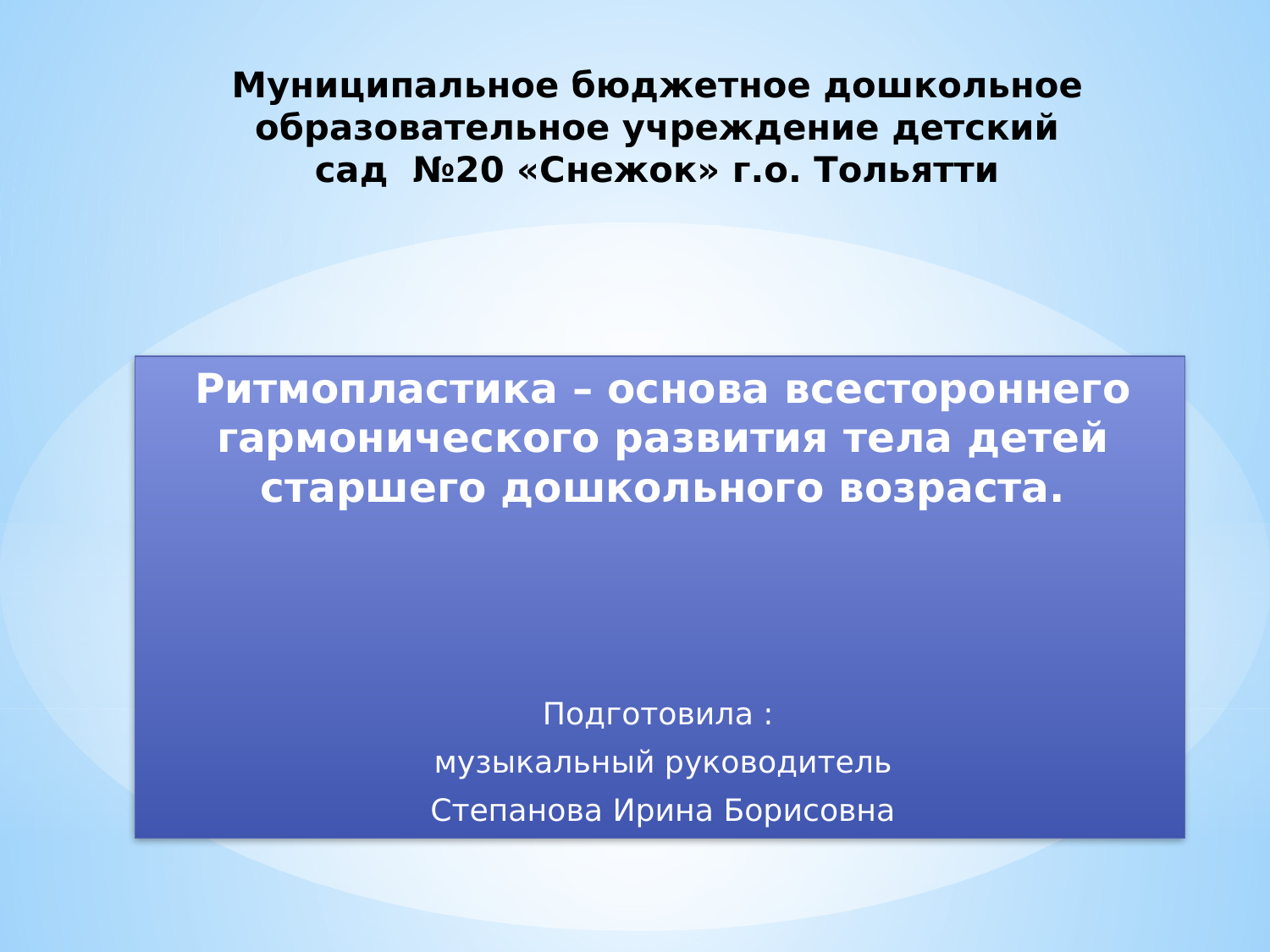

# Муниципальное бюджетное дошкольное образовательное учреждение детский сад  №20 «Снежок» г.о. Тольятти
Ритмопластика – основа всестороннего гармонического развития тела детей старшего дошкольного возраста.

Подготовила :
музыкальный руководитель
Степанова Ирина Борисовна